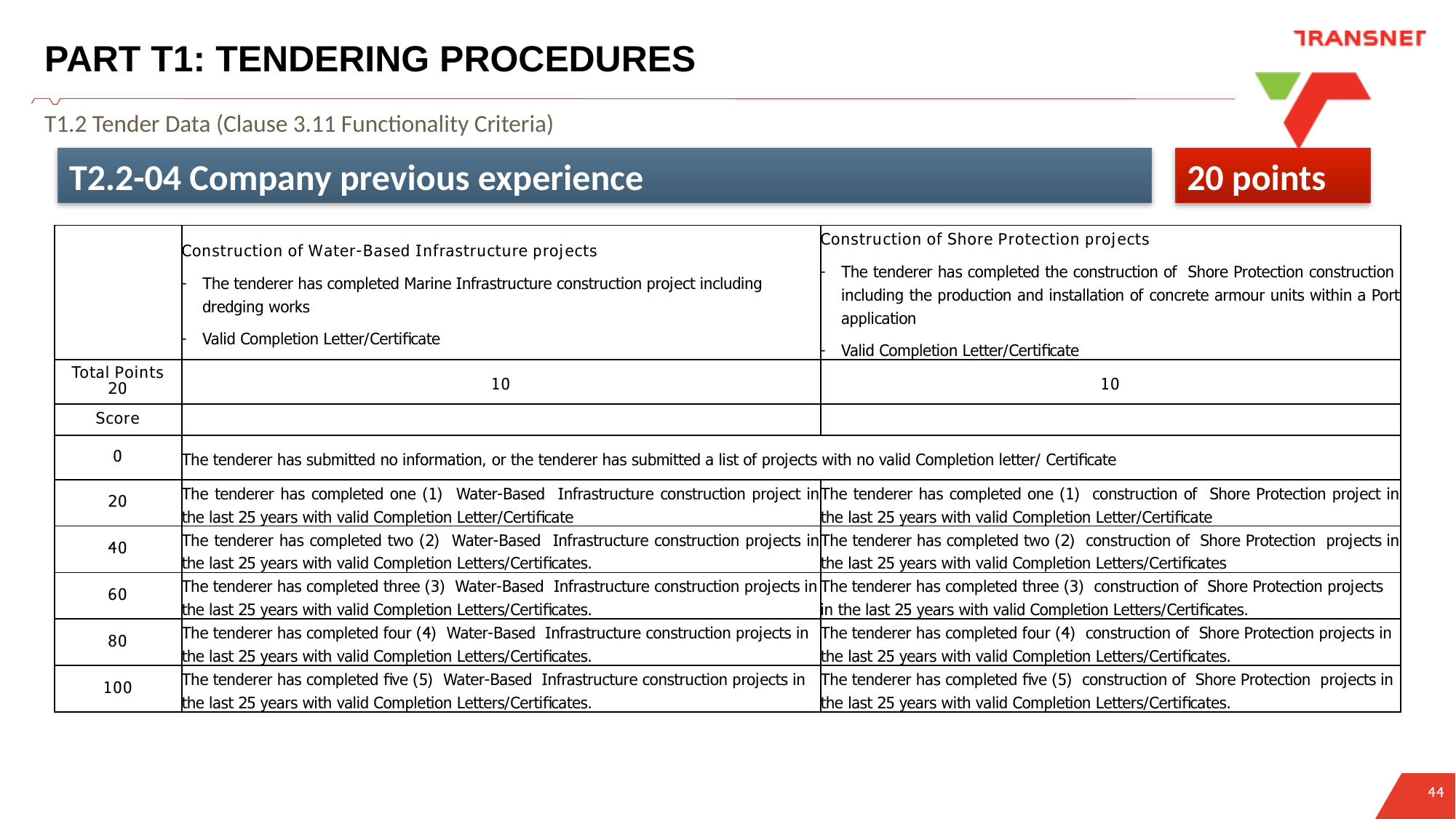

# PART T1: TENDERING PROCEDURES
T1.2 Tender Data (Clause 3.11 Functionality Criteria)
T2.2-04 Company previous experience
20 points
|  | Construction of Water-Based Infrastructure projects The tenderer has completed Marine Infrastructure construction project including dredging works Valid Completion Letter/Certificate | Construction of Shore Protection projects The tenderer has completed the construction of Shore Protection construction including the production and installation of concrete armour units within a Port application Valid Completion Letter/Certificate |
| --- | --- | --- |
| Total Points 20 | 10 | 10 |
| Score |  |  |
| 0 | The tenderer has submitted no information, or the tenderer has submitted a list of projects with no valid Completion letter/ Certificate |  |
| 20 | The tenderer has completed one (1) Water-Based Infrastructure construction project in the last 25 years with valid Completion Letter/Certificate | The tenderer has completed one (1) construction of Shore Protection project in the last 25 years with valid Completion Letter/Certificate |
| 40 | The tenderer has completed two (2) Water-Based Infrastructure construction projects in the last 25 years with valid Completion Letters/Certificates. | The tenderer has completed two (2) construction of Shore Protection projects in the last 25 years with valid Completion Letters/Certificates |
| 60 | The tenderer has completed three (3) Water-Based Infrastructure construction projects in the last 25 years with valid Completion Letters/Certificates. | The tenderer has completed three (3) construction of Shore Protection projects in the last 25 years with valid Completion Letters/Certificates. |
| 80 | The tenderer has completed four (4) Water-Based Infrastructure construction projects in the last 25 years with valid Completion Letters/Certificates. | The tenderer has completed four (4) construction of Shore Protection projects in the last 25 years with valid Completion Letters/Certificates. |
| 100 | The tenderer has completed five (5) Water-Based Infrastructure construction projects in the last 25 years with valid Completion Letters/Certificates. | The tenderer has completed five (5) construction of Shore Protection projects in the last 25 years with valid Completion Letters/Certificates. |
55 points
10 points
5 points
Q&A